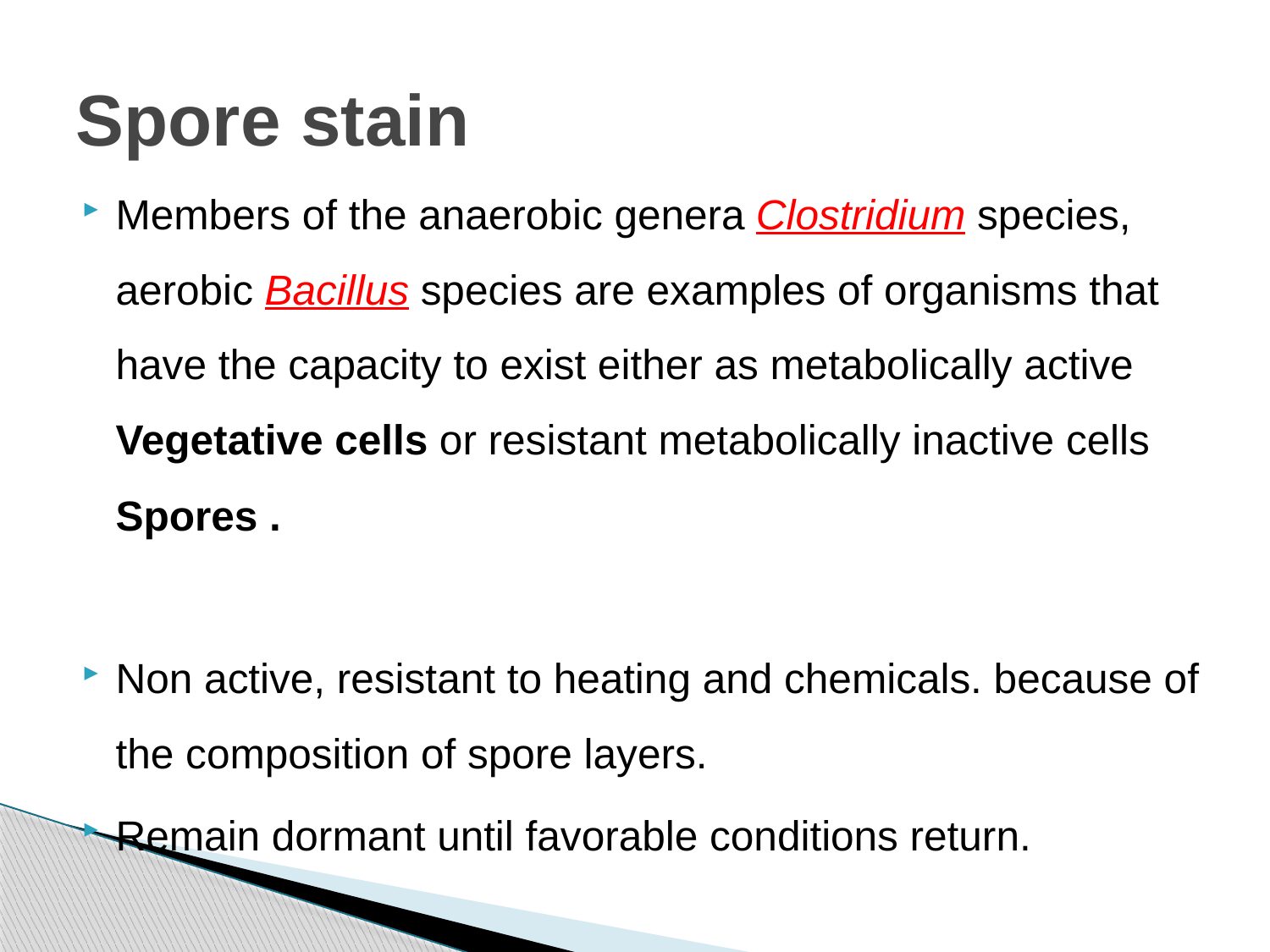

# Spore stain
Members of the anaerobic genera Clostridium species, aerobic Bacillus species are examples of organisms that have the capacity to exist either as metabolically active Vegetative cells or resistant metabolically inactive cells Spores .

Non active, resistant to heating and chemicals. because of the composition of spore layers.
Remain dormant until favorable conditions return.